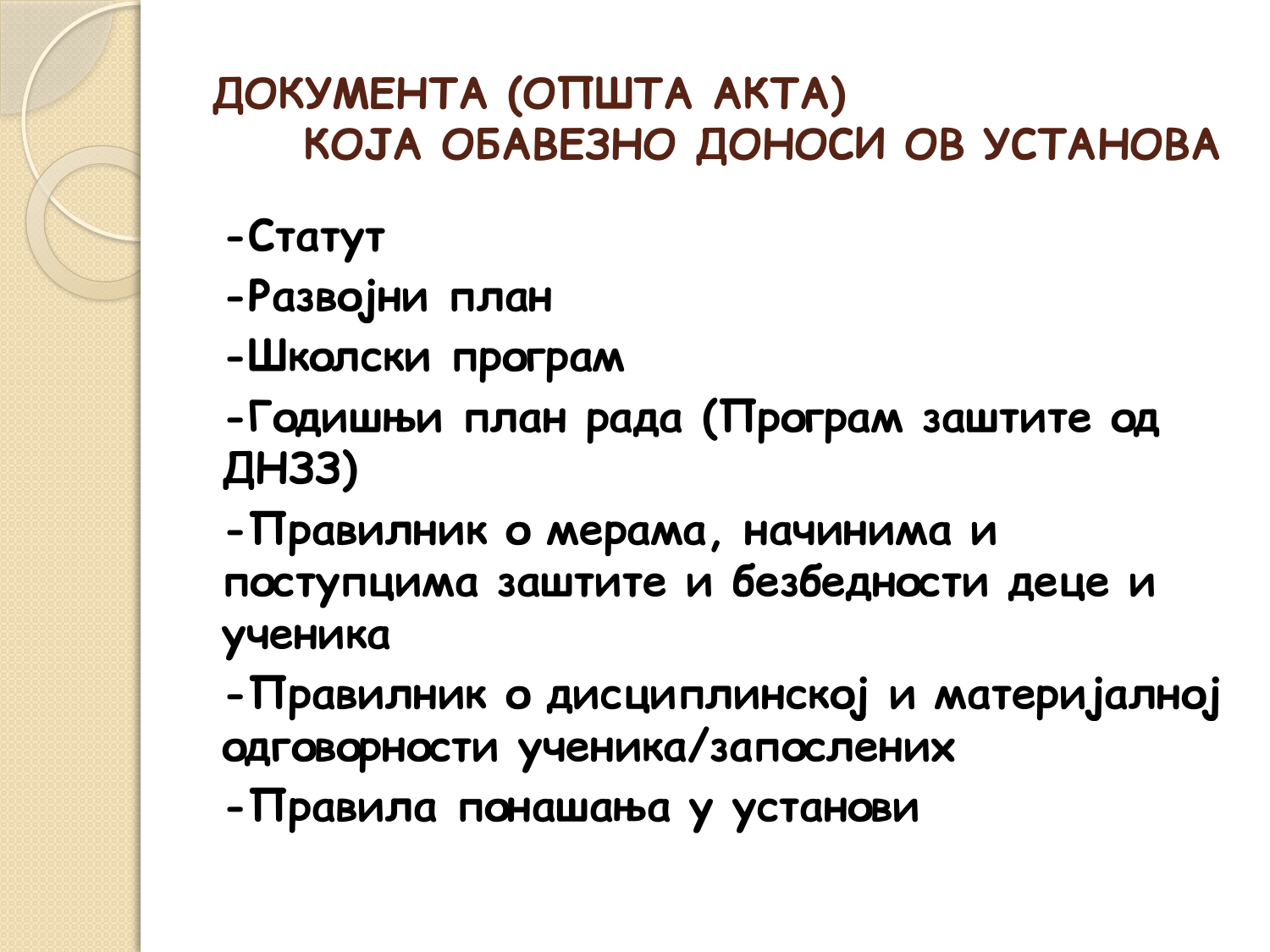

# ДОКУМЕНТА (ОПШТА АКТА)                          КОЈА ОБАВЕЗНО ДОНОСИ ОВ УСТАНОВА
-Статут
-Развојни план
-Школски програм
-Годишњи план рада (Програм заштите од ДНЗЗ)
-Правилник о мерама, начинима и поступцима заштите и безбедности деце и ученика
-Правилник о дисциплинској и материјалној одговорности ученика/запослених
-Правила понашања у установи